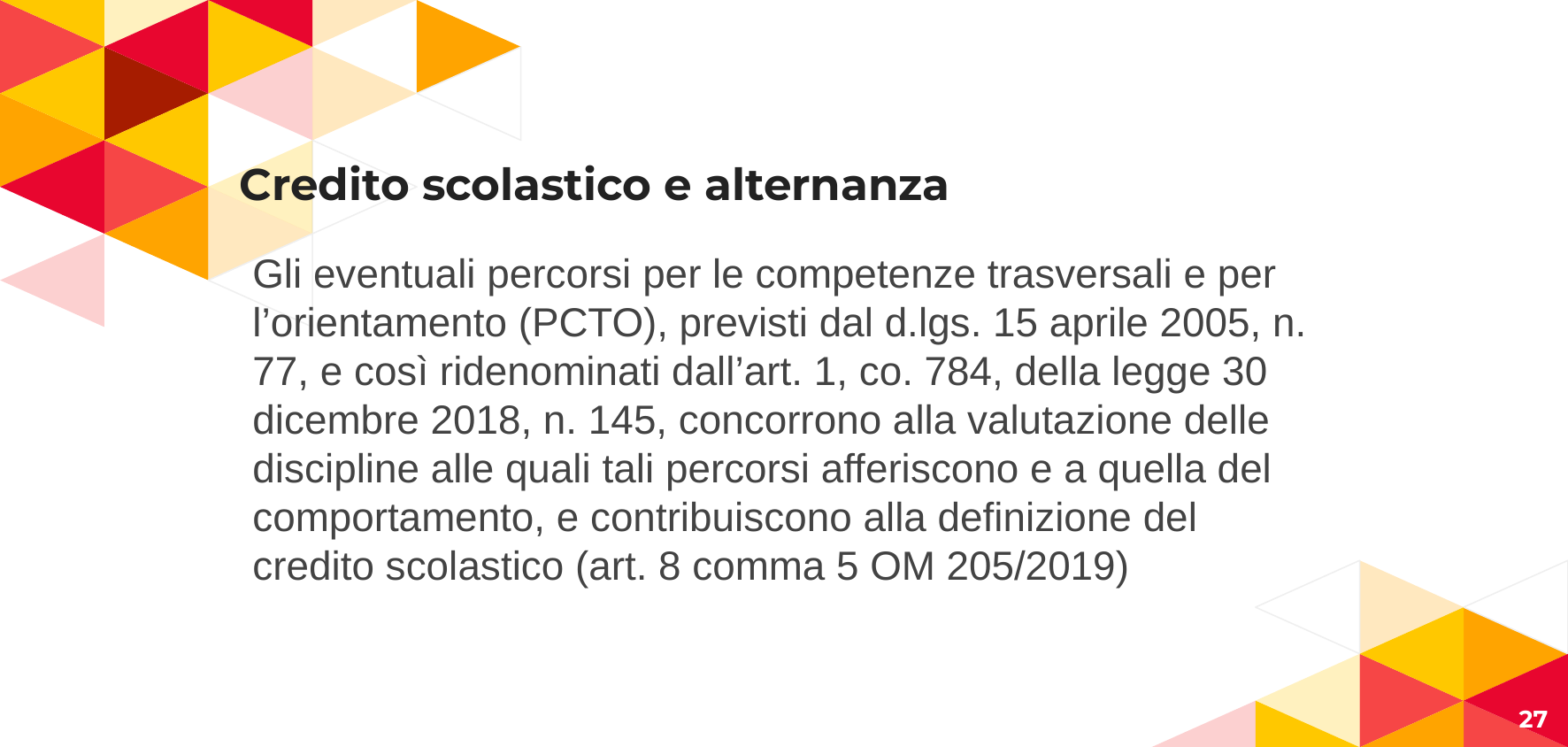

# Credito scolastico e alternanza
Gli eventuali percorsi per le competenze trasversali e per l’orientamento (PCTO), previsti dal d.lgs. 15 aprile 2005, n. 77, e così ridenominati dall’art. 1, co. 784, della legge 30 dicembre 2018, n. 145, concorrono alla valutazione delle discipline alle quali tali percorsi afferiscono e a quella del comportamento, e contribuiscono alla definizione del credito scolastico (art. 8 comma 5 OM 205/2019)

27